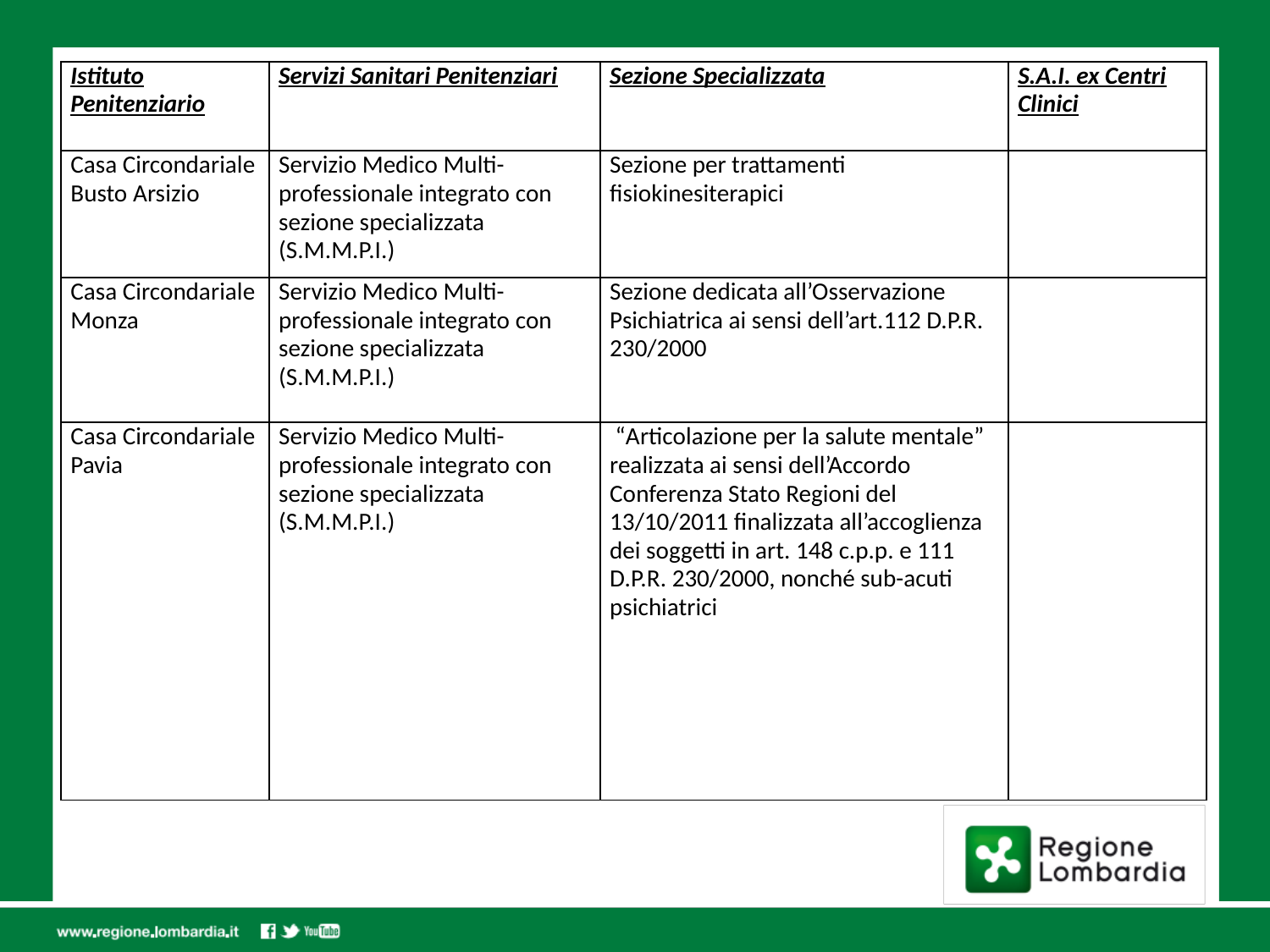

| Istituto Penitenziario | Servizi Sanitari Penitenziari | Sezione Specializzata | S.A.I. ex Centri Clinici |
| --- | --- | --- | --- |
| Casa Circondariale Busto Arsizio | Servizio Medico Multi-professionale integrato con sezione specializzata (S.M.M.P.I.) | Sezione per trattamenti fisiokinesiterapici |  |
| Casa Circondariale Monza | Servizio Medico Multi-professionale integrato con sezione specializzata (S.M.M.P.I.) | Sezione dedicata all’Osservazione Psichiatrica ai sensi dell’art.112 D.P.R. 230/2000 |  |
| Casa Circondariale Pavia | Servizio Medico Multi-professionale integrato con sezione specializzata (S.M.M.P.I.) | “Articolazione per la salute mentale” realizzata ai sensi dell’Accordo Conferenza Stato Regioni del 13/10/2011 finalizzata all’accoglienza dei soggetti in art. 148 c.p.p. e 111 D.P.R. 230/2000, nonché sub-acuti psichiatrici |  |